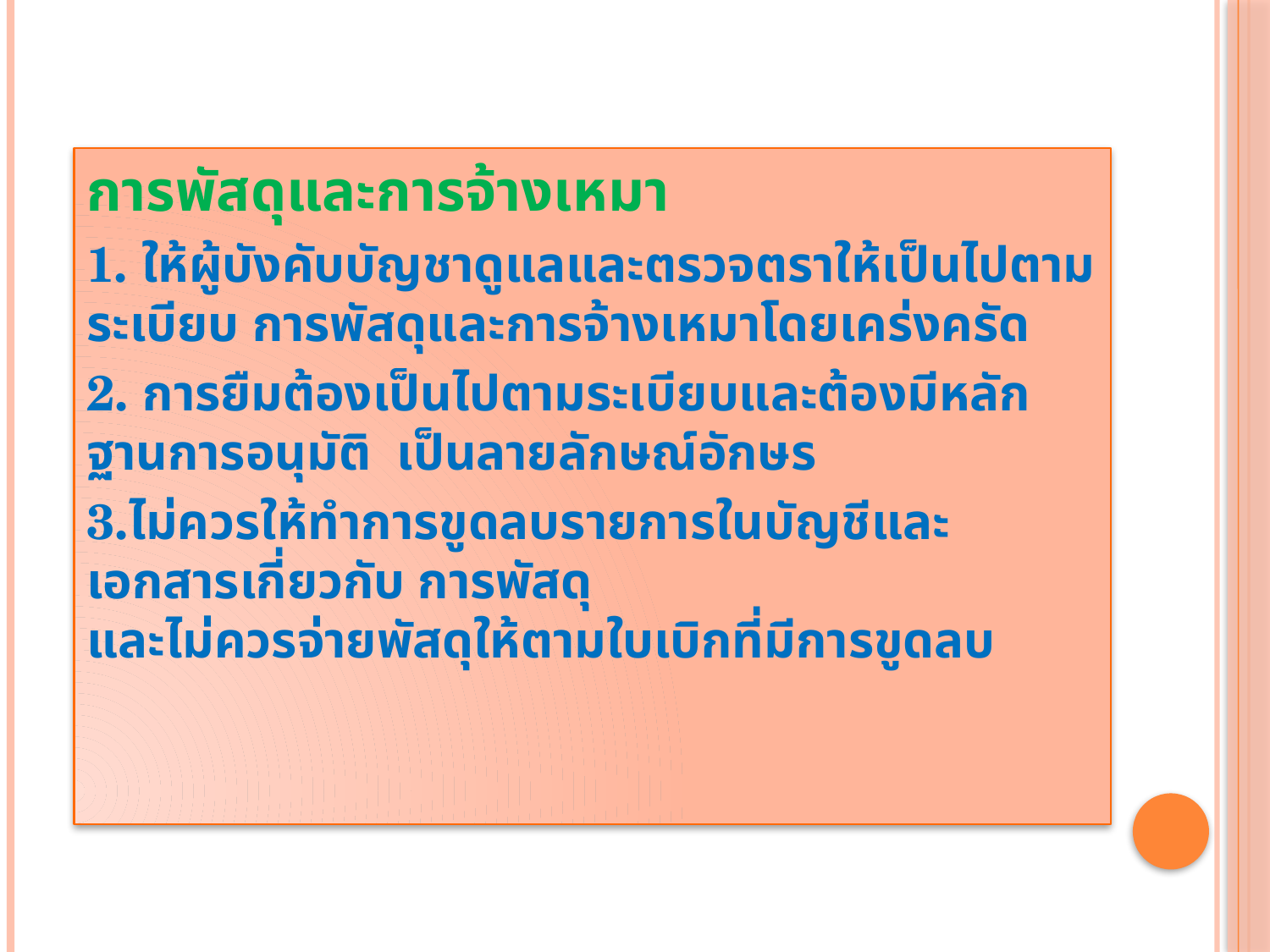

การพัสดุและการจ้างเหมา
1. ให้ผู้บังคับบัญชาดูแลและตรวจตราให้เป็นไปตามระเบียบ การพัสดุและการจ้างเหมาโดยเคร่งครัด
2. การยืมต้องเป็นไปตามระเบียบและต้องมีหลักฐานการอนุมัติ  เป็นลายลักษณ์อักษร
3.ไม่ควรให้ทำการขูดลบรายการในบัญชีและเอกสารเกี่ยวกับ การพัสดุ
และไม่ควรจ่ายพัสดุให้ตามใบเบิกที่มีการขูดลบ